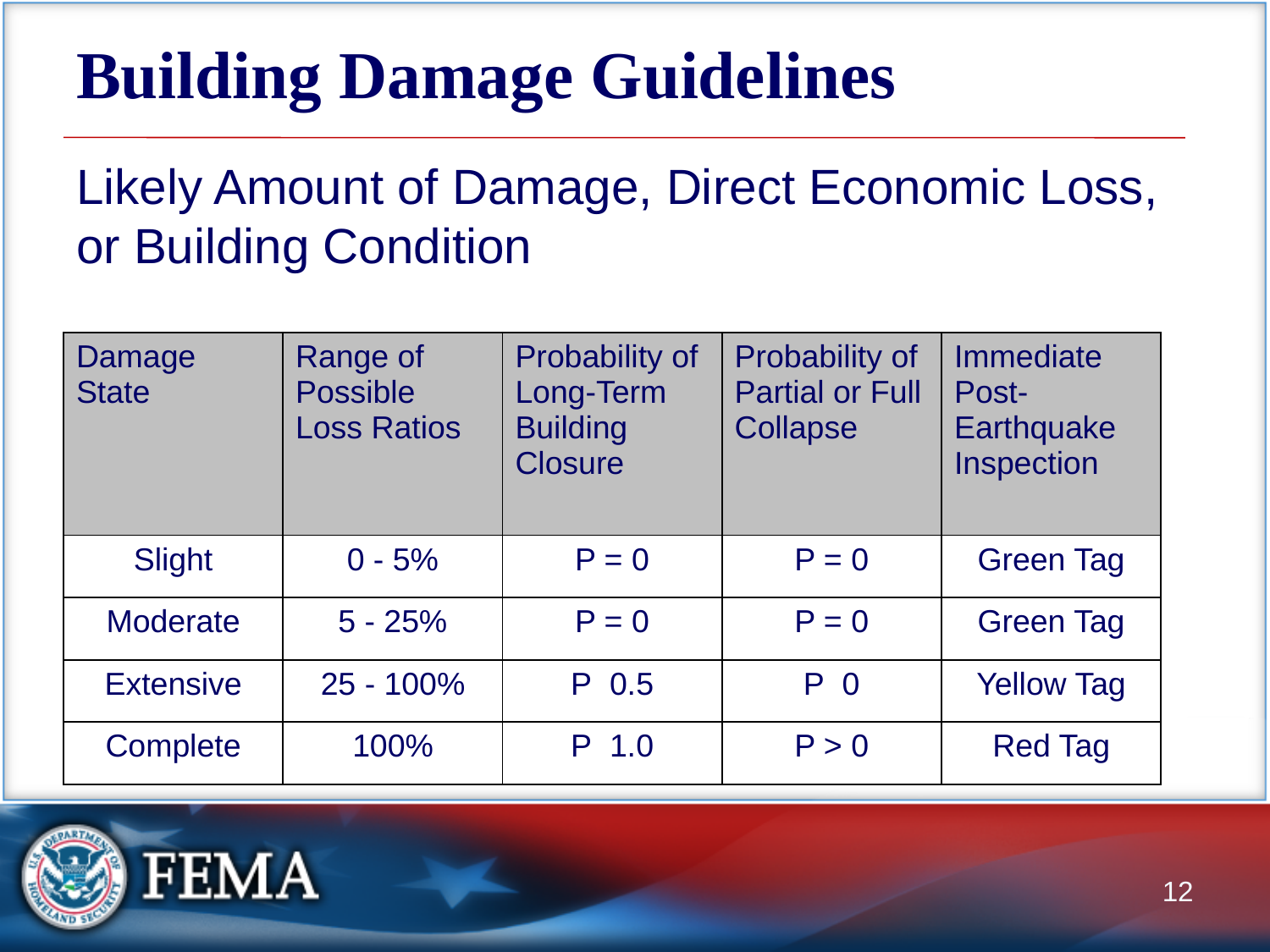

# Building Damage Guidelines
Likely Amount of Damage, Direct Economic Loss, or Building Condition

| Damage State | Range of Possible Loss Ratios | Probability of Long-Term Building Closure | Probability of Partial or Full Collapse | Immediate Post-Earthquake Inspection |
| --- | --- | --- | --- | --- |
| Slight | 0 - 5% | P = 0 | P = 0 | Green Tag |
| Moderate | 5 - 25% | P = 0 | P = 0 | Green Tag |
| Extensive | 25 - 100% | P  0.5 | P  0 | Yellow Tag |
| Complete | 100% | P  1.0 | P > 0 | Red Tag |
12